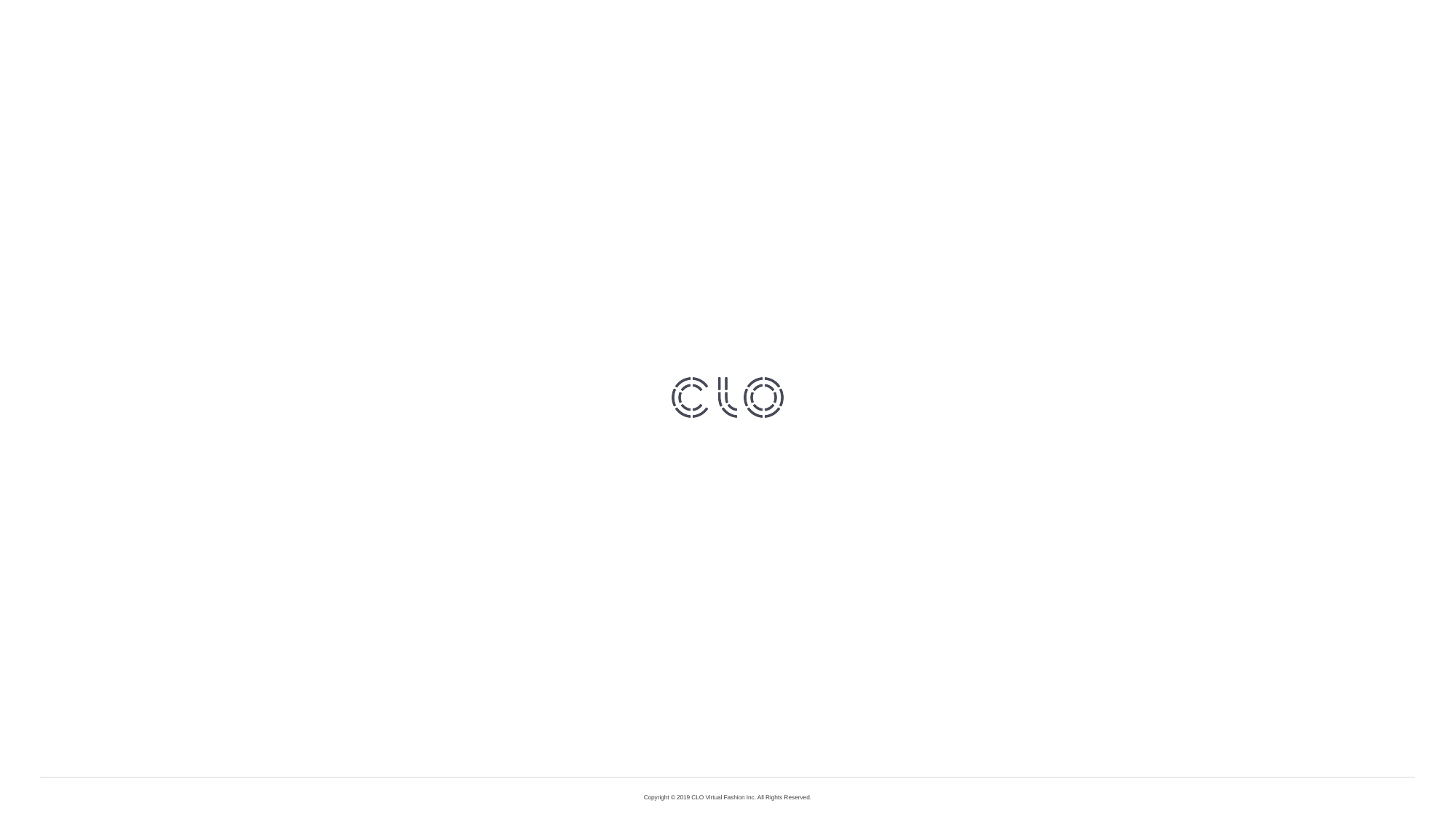

Copyright © 2019 CLO Virtual Fashion Inc. All Rights Reserved.